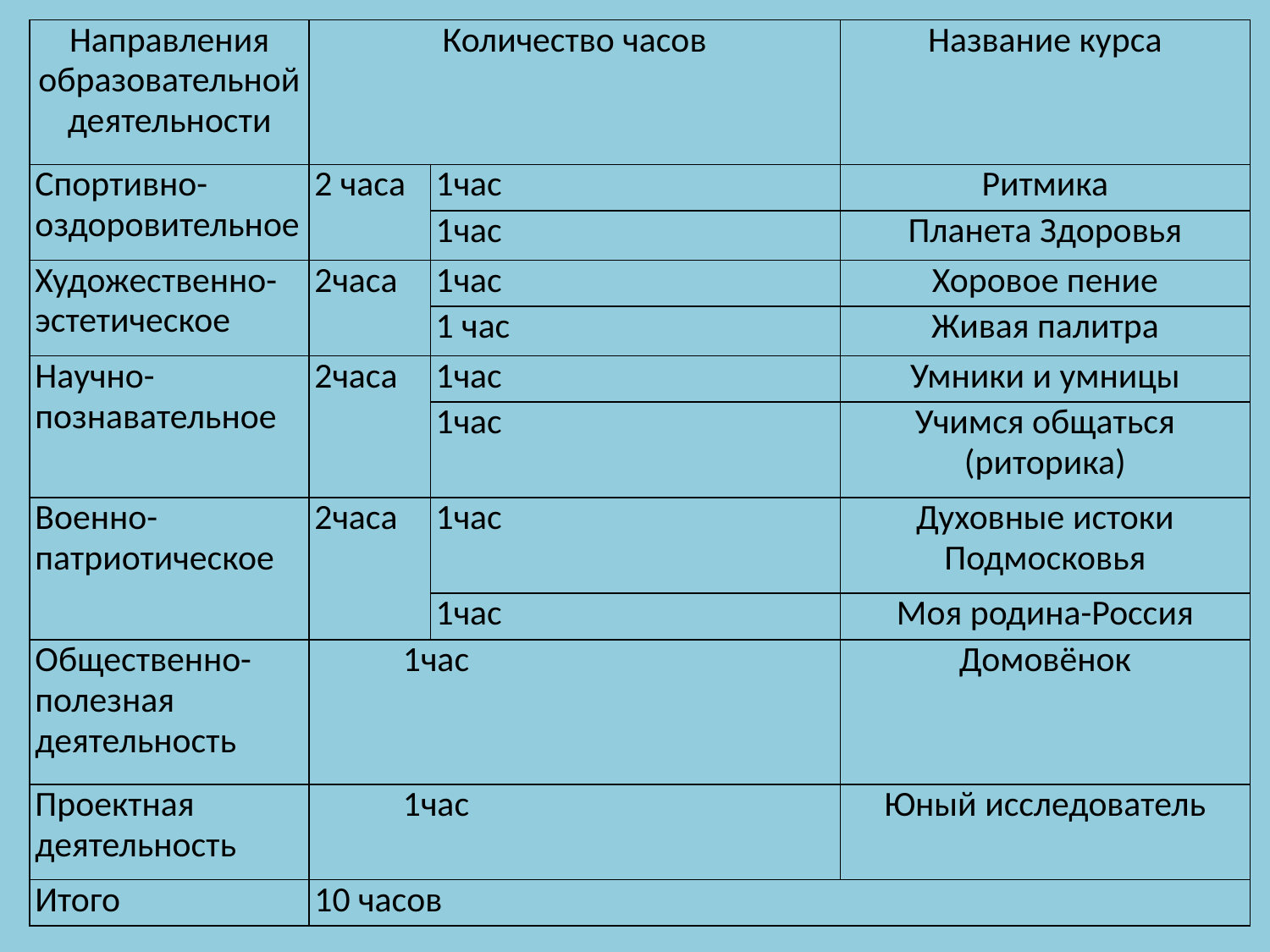

| Направления образовательной деятельности | Количество часов |  | Название курса |
| --- | --- | --- | --- |
| Спортивно-оздоровительное | 2 часа | 1час | Ритмика |
|  |  | 1час | Планета Здоровья |
| Художественно-эстетическое | 2часа | 1час | Хоровое пение |
|  |  | 1 час | Живая палитра |
| Научно-познавательное | 2часа | 1час | Умники и умницы |
|  |  | 1час | Учимся общаться (риторика) |
| Военно-патриотическое | 2часа | 1час | Духовные истоки Подмосковья |
|  |  | 1час | Моя родина-Россия |
| Общественно-полезная деятельность | 1час |  | Домовёнок |
| Проектная деятельность | 1час |  | Юный исследователь |
| Итого | 10 часов |  |  |